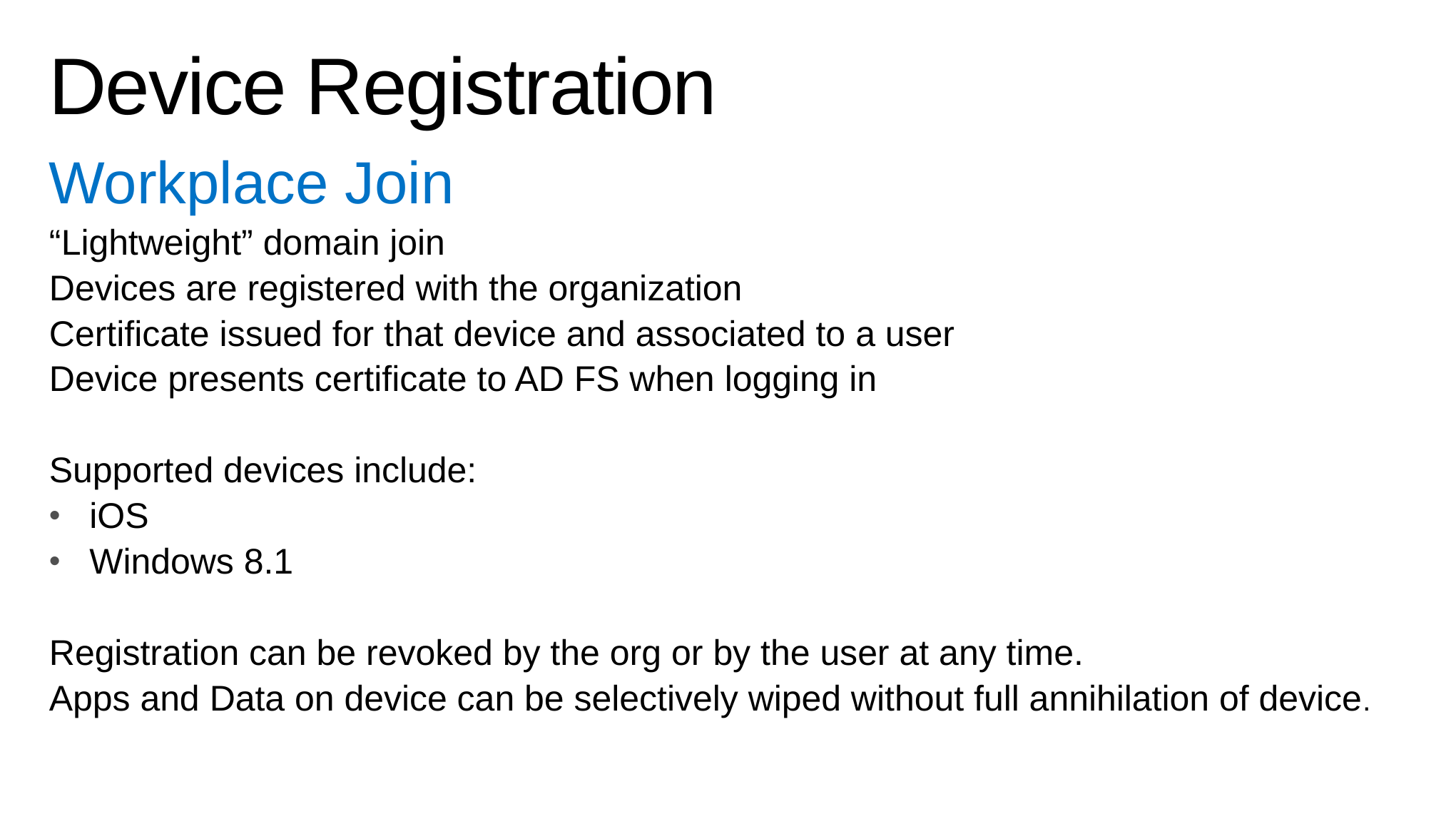

# Device Registration
Workplace Join
“Lightweight” domain join
Devices are registered with the organization
Certificate issued for that device and associated to a user
Device presents certificate to AD FS when logging in

Supported devices include:
iOS
Windows 8.1

Registration can be revoked by the org or by the user at any time.
Apps and Data on device can be selectively wiped without full annihilation of device.